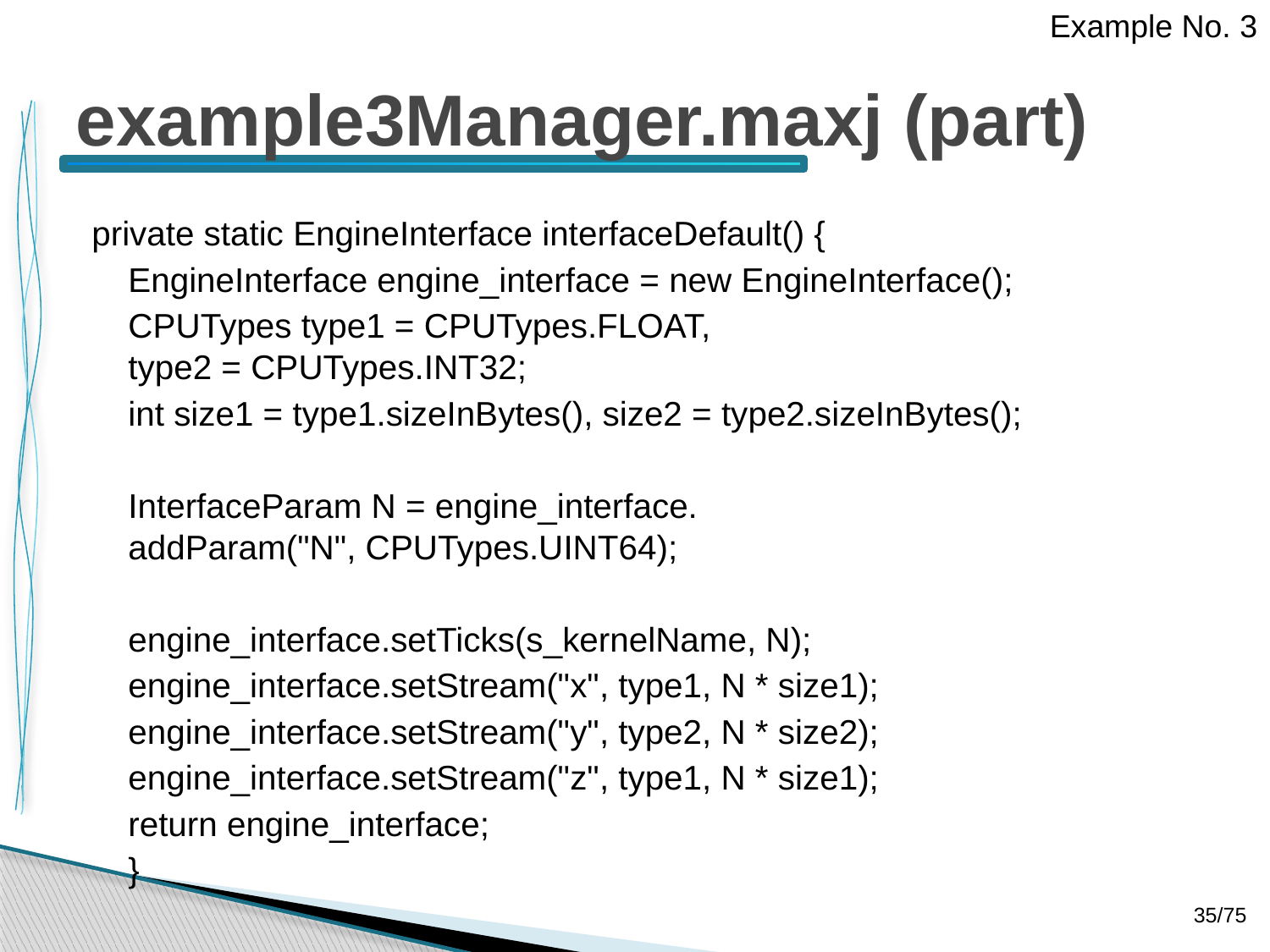

Example No. 3
# example3Manager.maxj (part)
private static EngineInterface interfaceDefault() {
		EngineInterface engine_interface = new EngineInterface();
		CPUTypes type1 = CPUTypes.FLOAT,
		type2 = CPUTypes.INT32;
		int size1 = type1.sizeInBytes(), size2 = type2.sizeInBytes();

		InterfaceParam N = engine_interface.
		addParam("N", CPUTypes.UINT64);

		engine_interface.setTicks(s_kernelName, N);
		engine_interface.setStream("x", type1, N * size1);
		engine_interface.setStream("y", type2, N * size2);
		engine_interface.setStream("z", type1, N * size1);
		return engine_interface;
	}